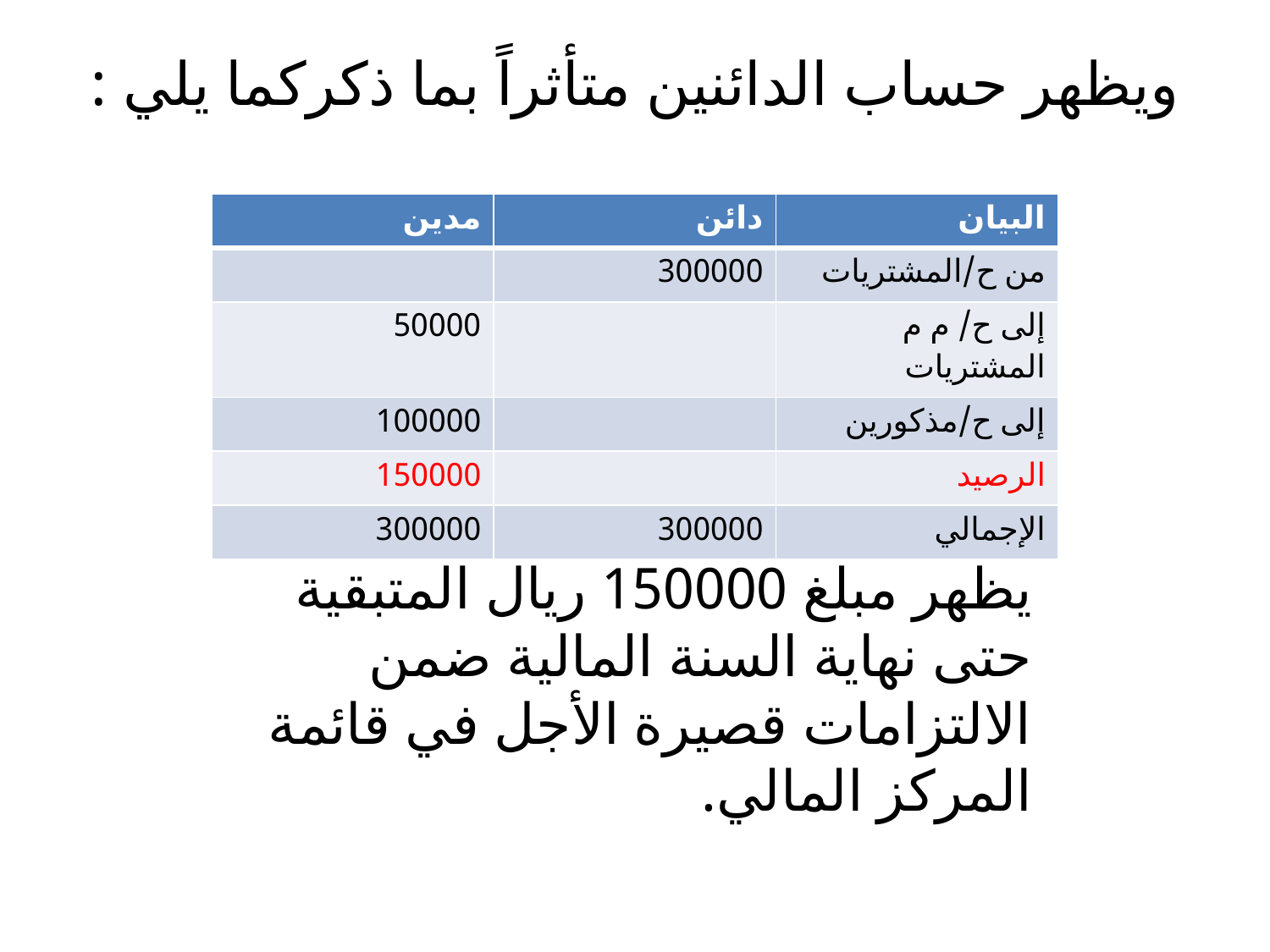

# ويظهر حساب الدائنين متأثراً بما ذكركما يلي :
| مدين | دائن | البيان |
| --- | --- | --- |
|  | 300000 | من ح/المشتريات |
| 50000 |  | إلى ح/ م م المشتريات |
| 100000 |  | إلى ح/مذكورين |
| 150000 |  | الرصيد |
| 300000 | 300000 | الإجمالي |
يظهر مبلغ 150000 ريال المتبقية حتى نهاية السنة المالية ضمن الالتزامات قصيرة الأجل في قائمة المركز المالي.